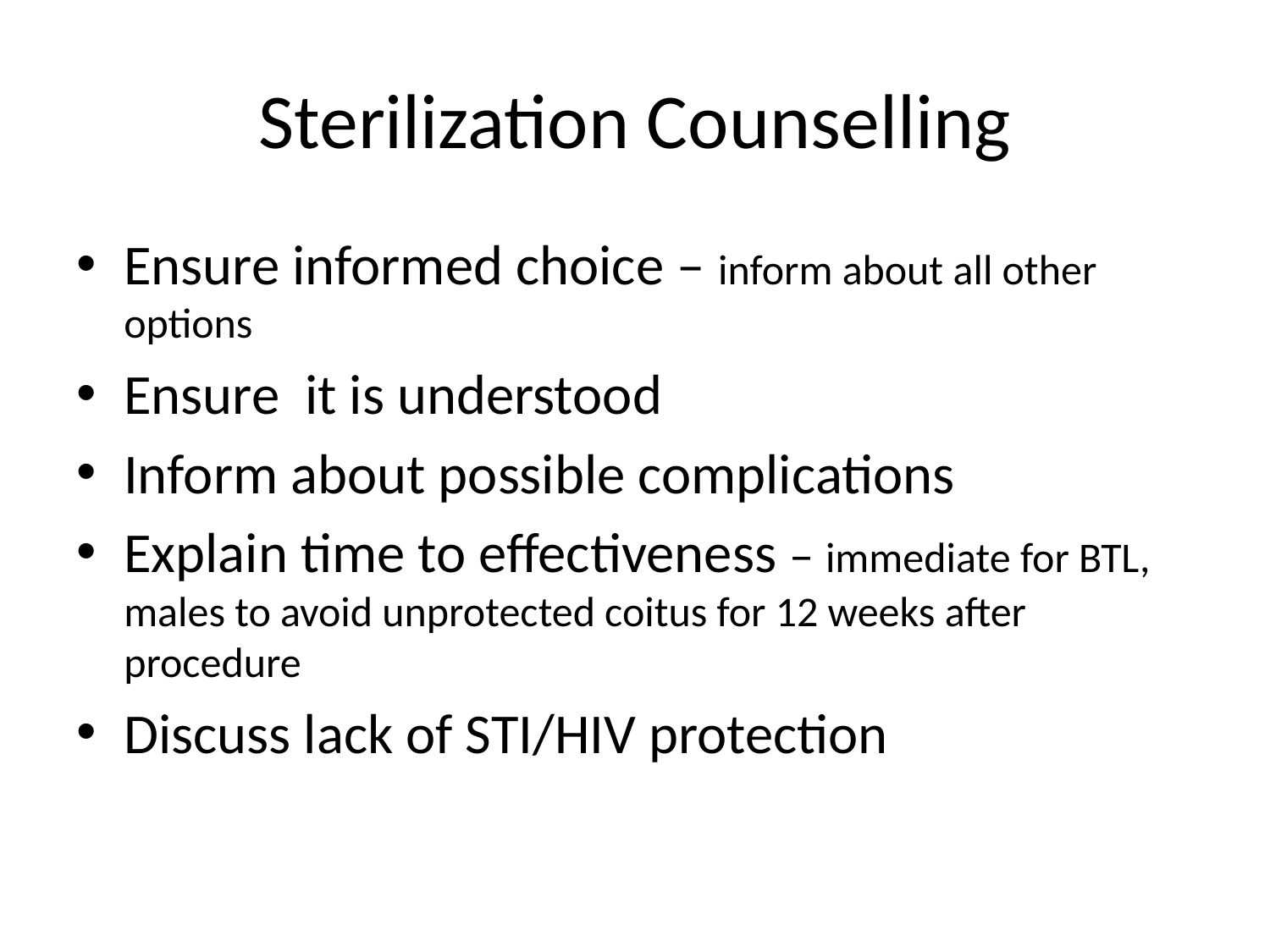

# Sterilization Counselling
Ensure informed choice – inform about all other options
Ensure  it is understood
Inform about possible complications
Explain time to effectiveness – immediate for BTL, males to avoid unprotected coitus for 12 weeks after procedure
Discuss lack of STI/HIV protection